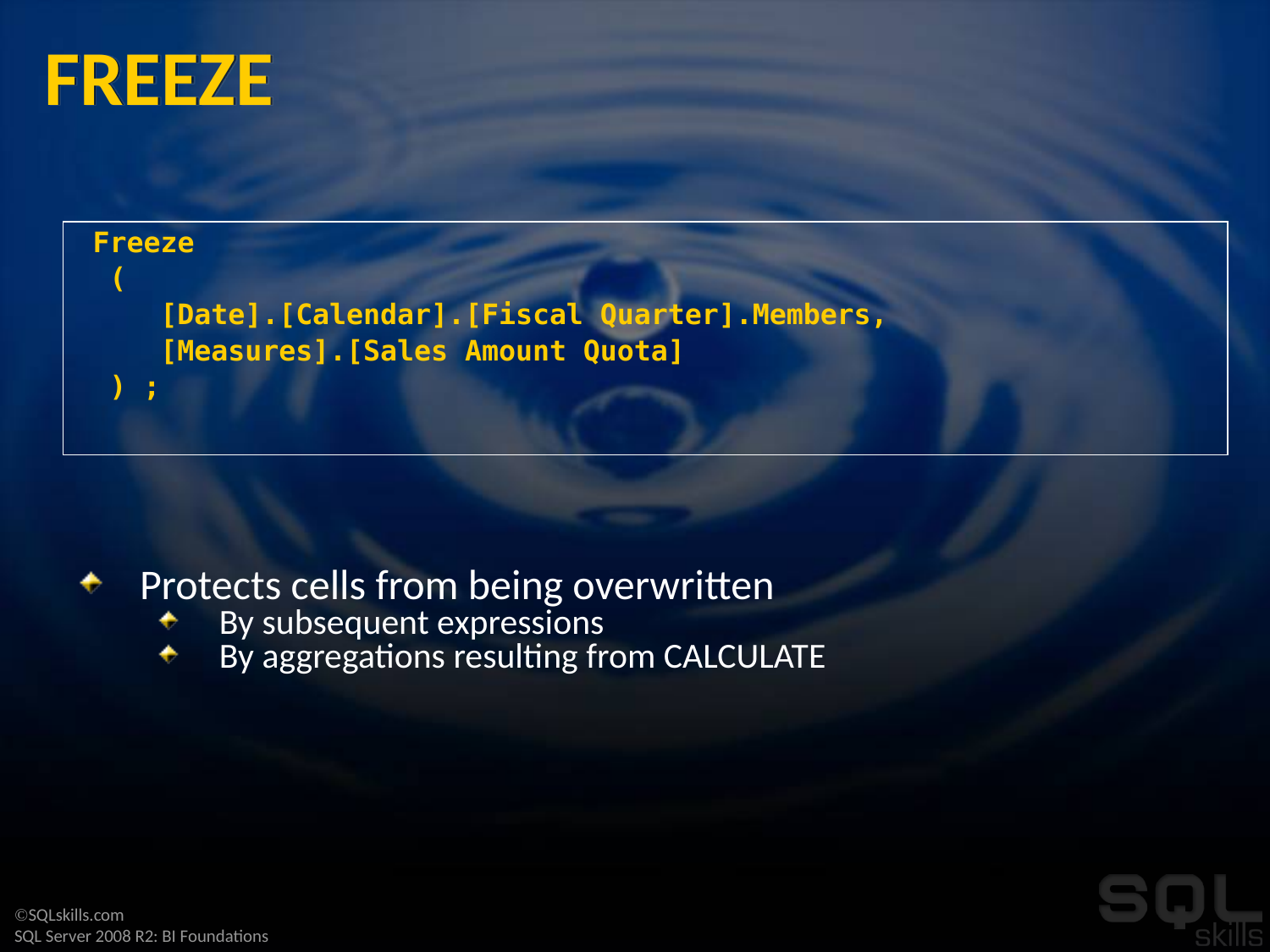

# FREEZE
 Freeze
  (
     [Date].[Calendar].[Fiscal Quarter].Members,
     [Measures].[Sales Amount Quota]
  ) ;
Protects cells from being overwritten
By subsequent expressions
By aggregations resulting from CALCULATE